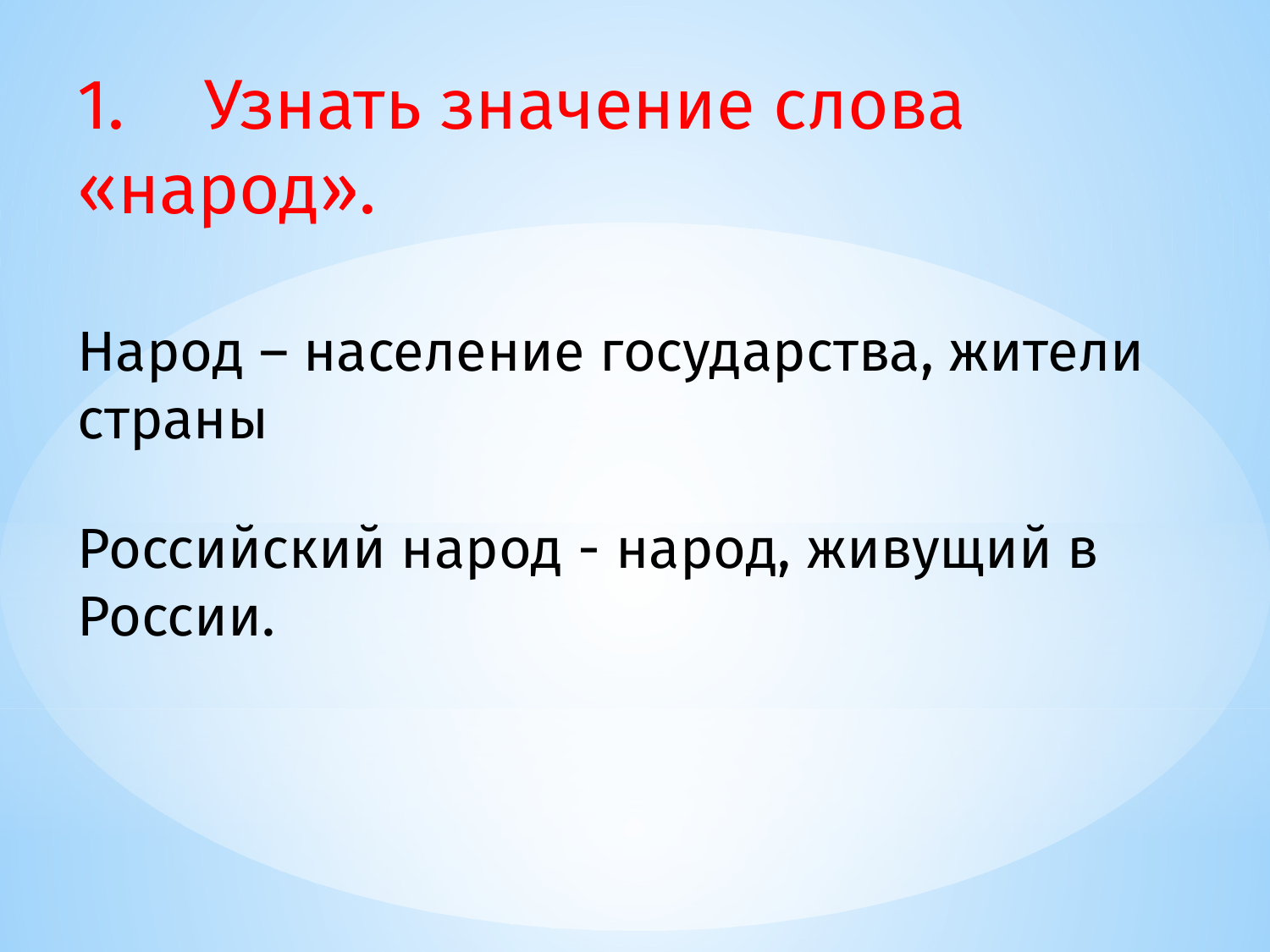

1.	Узнать значение слова «народ».
Народ – население государства, жители страны
Российский народ - народ, живущий в России.